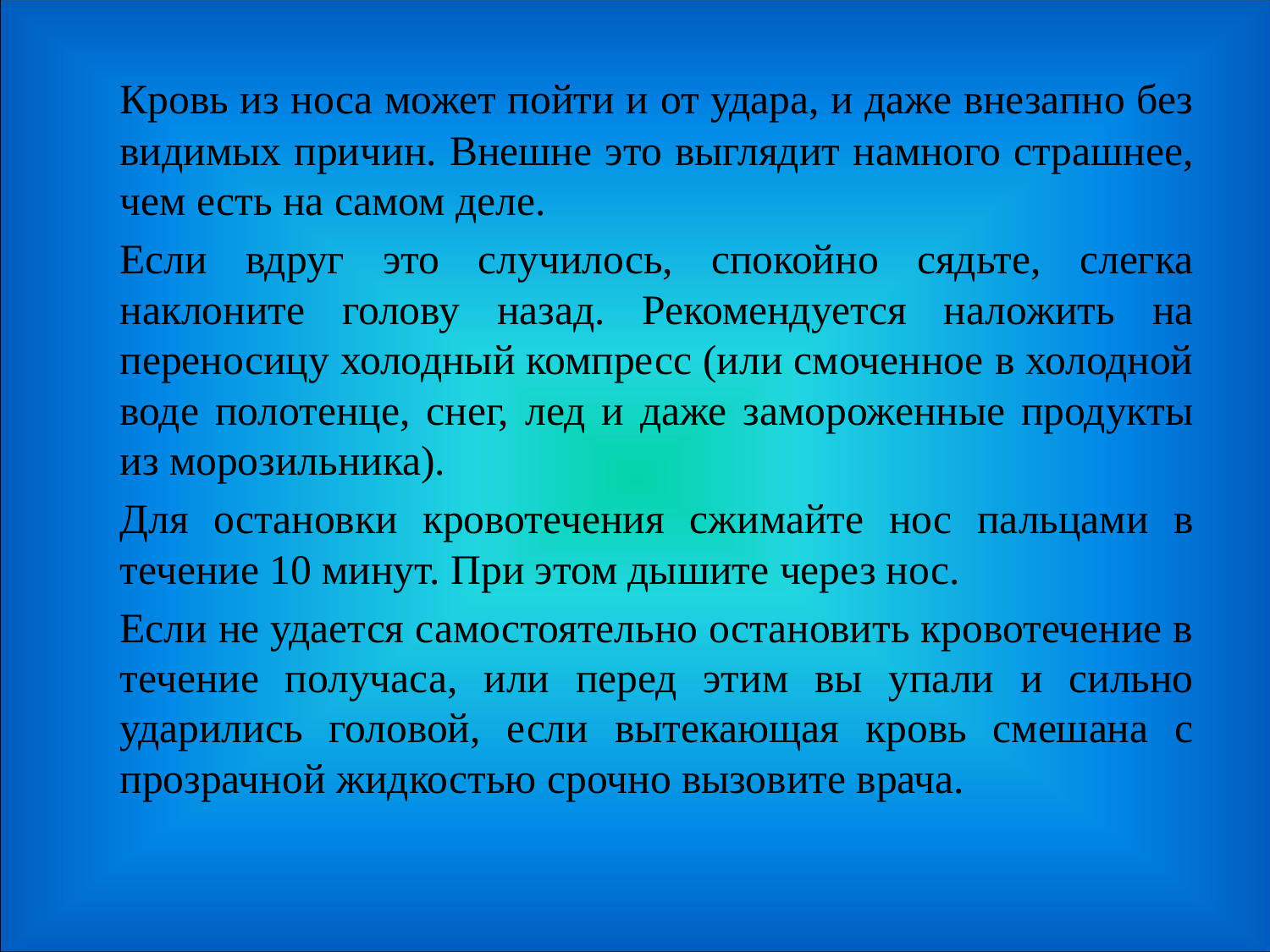

Кровь из носа может пойти и от удара, и даже внезапно без видимых причин. Внешне это выглядит намного страшнее, чем есть на самом деле.
		Если вдруг это случилось, спокойно сядьте, слегка наклоните голову назад. Рекомендуется наложить на переносицу холодный компресс (или смоченное в холодной воде полотенце, снег, лед и даже замороженные продукты из морозильника).
		Для остановки кровотечения сжимайте нос пальцами в течение 10 минут. При этом дышите через нос.
		Если не удается самостоятельно остановить кровотечение в течение получаса, или перед этим вы упали и сильно ударились головой, если вытекающая кровь смешана с прозрачной жидкостью срочно вызовите врача.